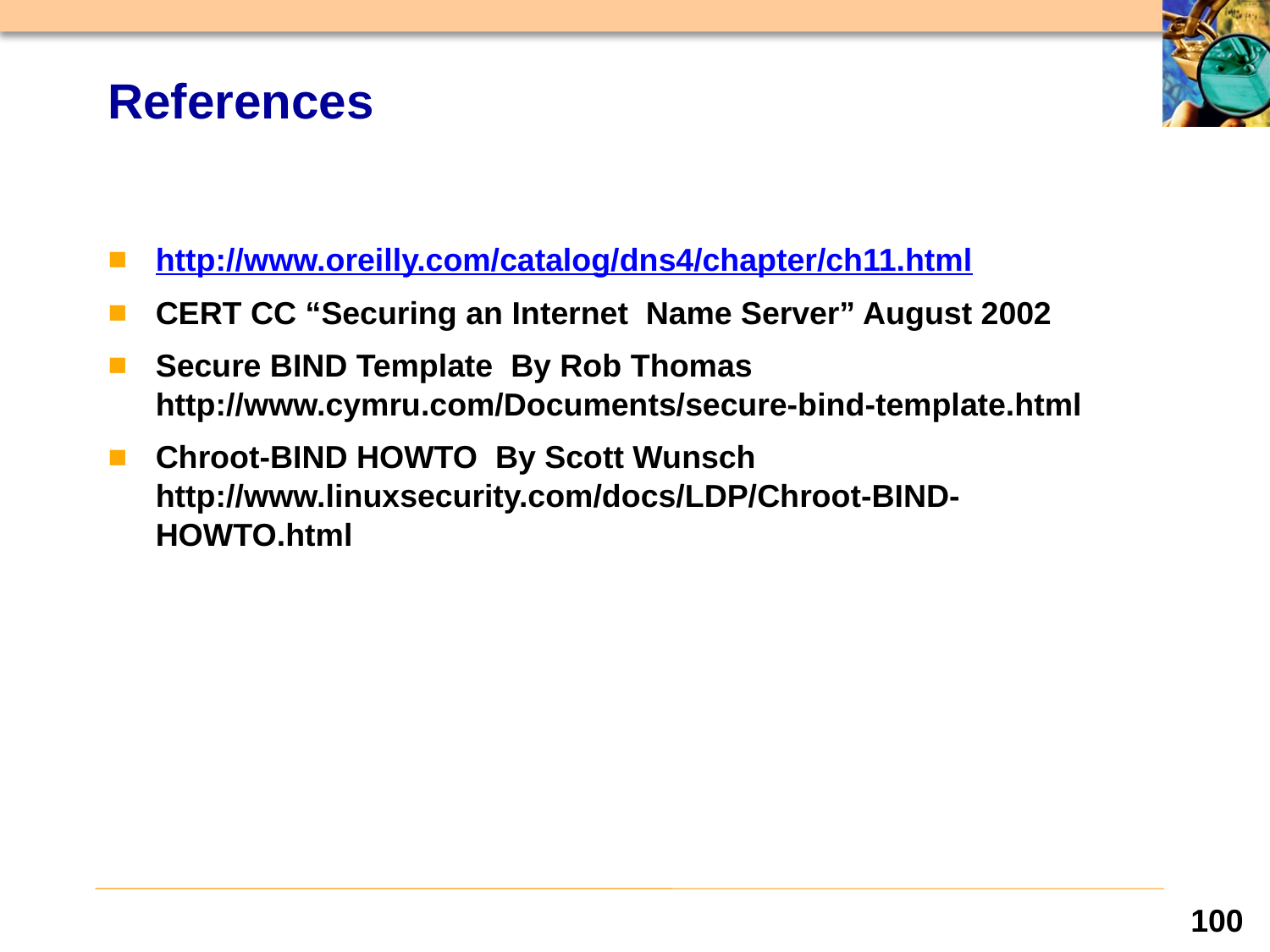

# References

http://www.oreilly.com/catalog/dns4/chapter/ch11.html
CERT CC “Securing an Internet  Name Server” August 2002
Secure BIND Template  By Rob Thomas  http://www.cymru.com/Documents/secure-bind-template.html
Chroot-BIND HOWTO  By Scott Wunsch  http://www.linuxsecurity.com/docs/LDP/Chroot-BIND-HOWTO.html